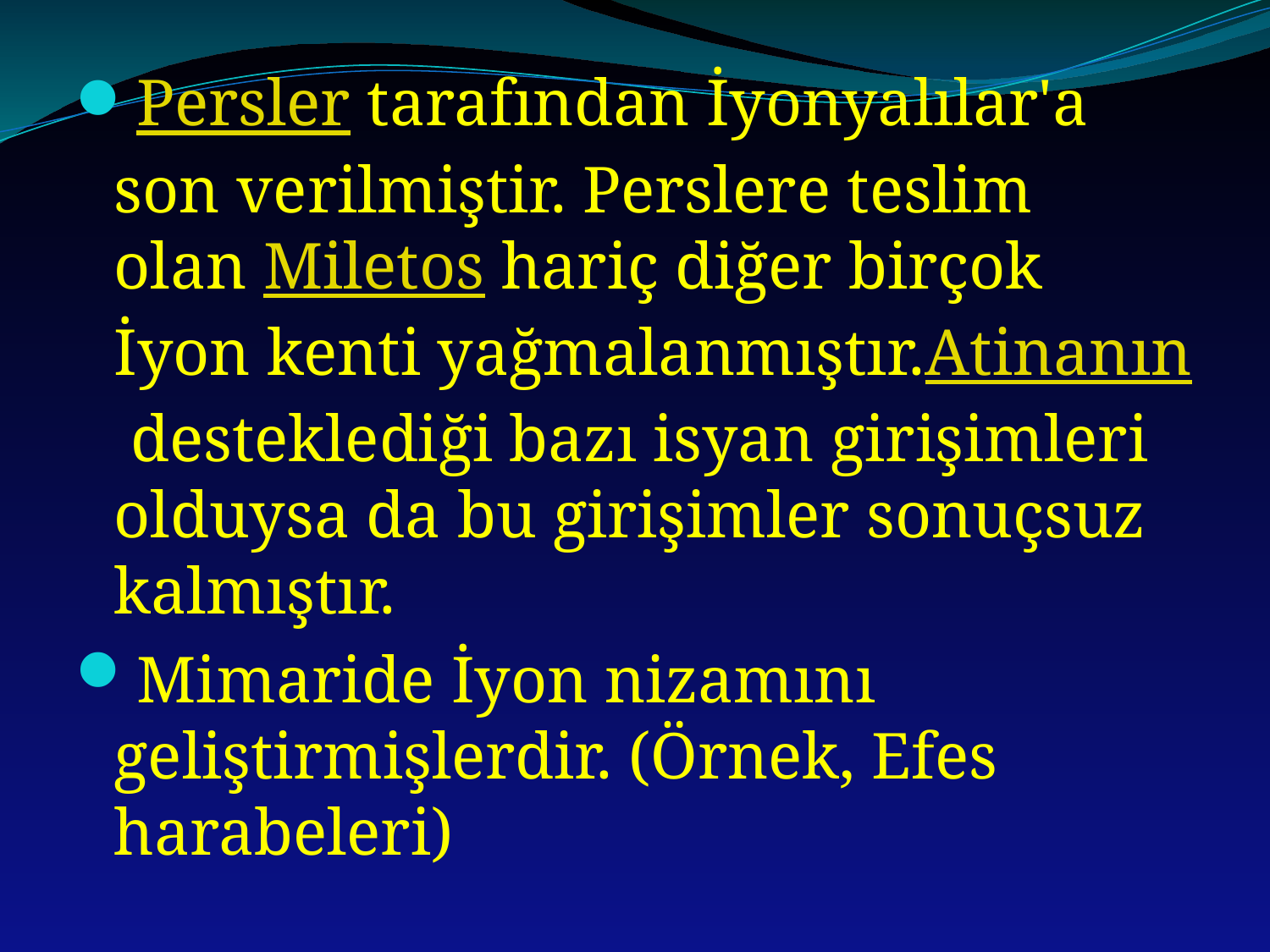

Persler tarafından İyonyalılar'a son verilmiştir. Perslere teslim olan Miletos hariç diğer birçok İyon kenti yağmalanmıştır.Atinanın desteklediği bazı isyan girişimleri olduysa da bu girişimler sonuçsuz kalmıştır.
Mimaride İyon nizamını geliştirmişlerdir. (Örnek, Efes harabeleri)